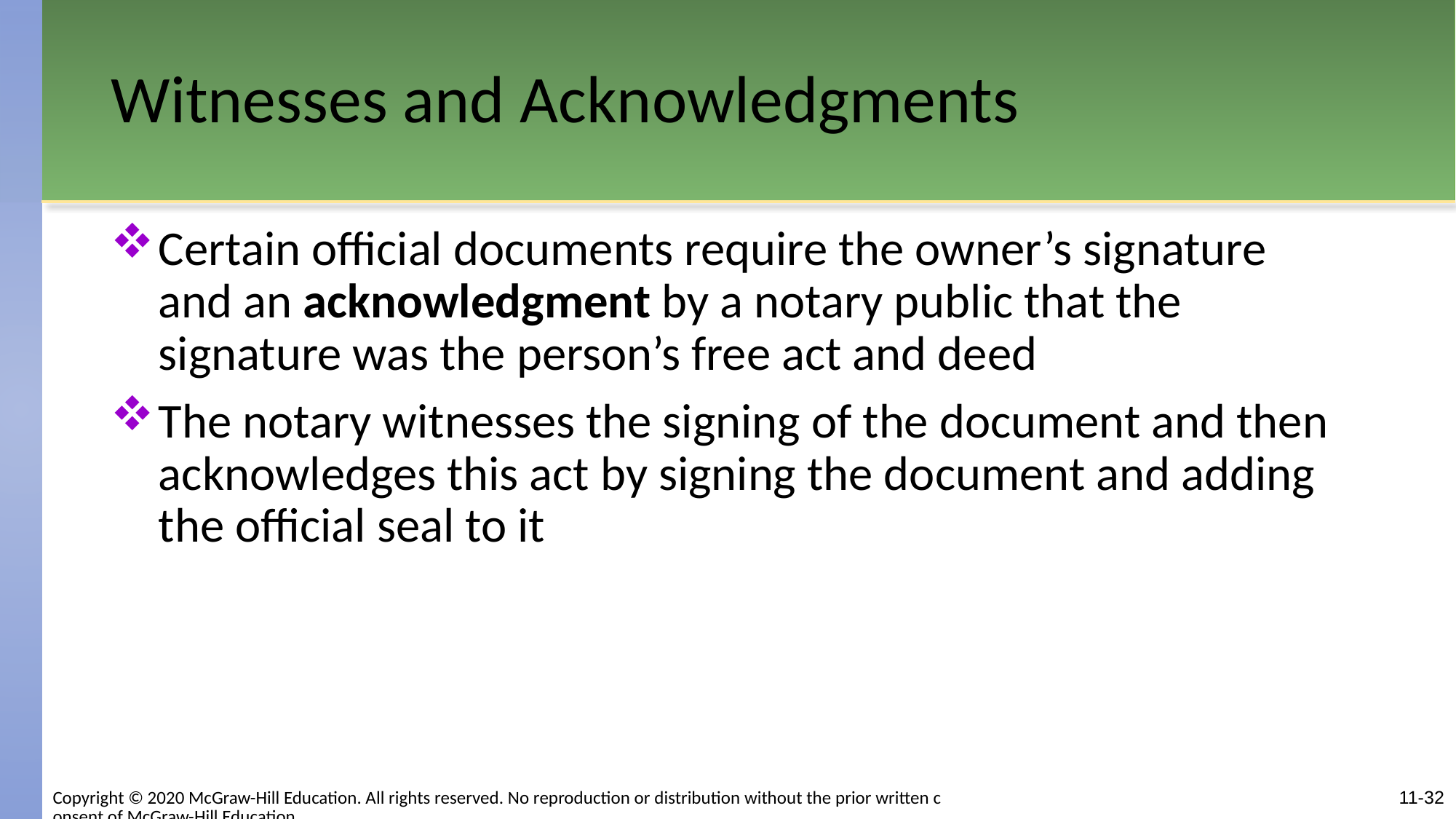

# Witnesses and Acknowledgments
Certain official documents require the owner’s signature and an acknowledgment by a notary public that the signature was the person’s free act and deed
The notary witnesses the signing of the document and then acknowledges this act by signing the document and adding the official seal to it
Copyright © 2020 McGraw-Hill Education. All rights reserved. No reproduction or distribution without the prior written consent of McGraw-Hill Education.
11-32